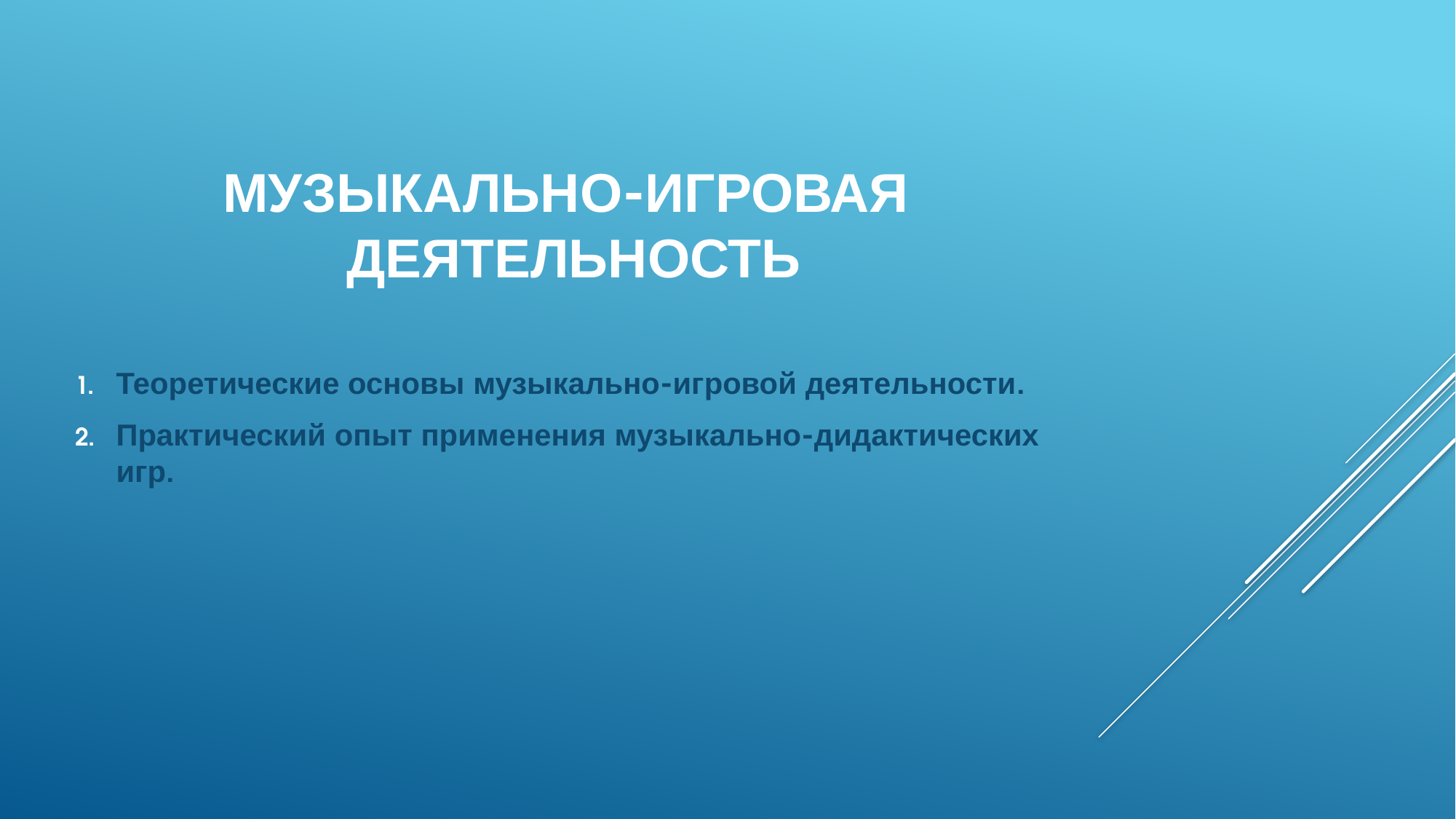

Музыкально-игровая  деятельность
Теоретические основы музыкально-игровой деятельности.
Практический опыт применения музыкально-дидактических игр.